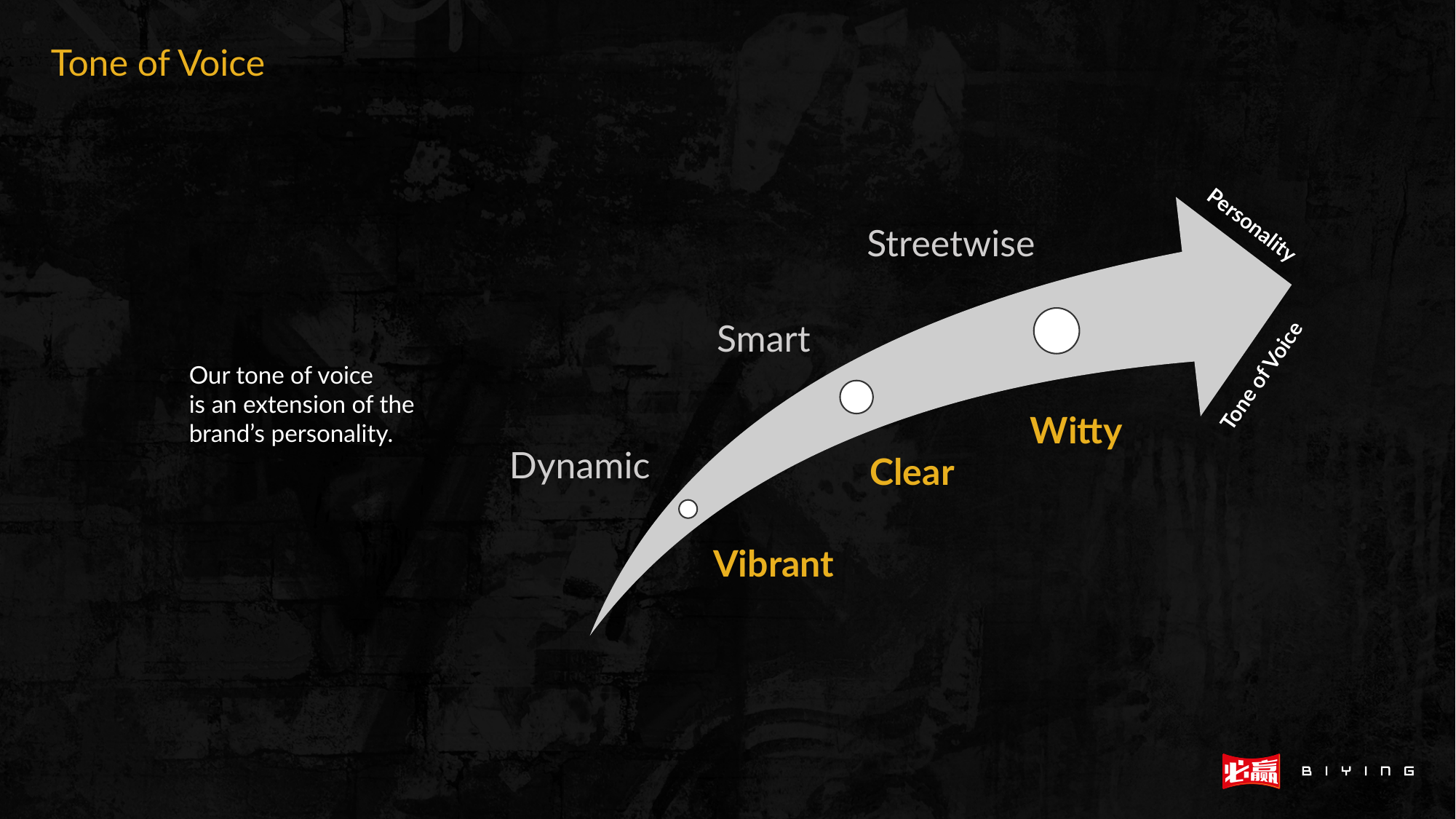

Tone of Voice
Clear
Witty
Vibrant
Personality
Tone of Voice
Streetwise
Smart
Dynamic
Our tone of voice
is an extension of the brand’s personality.